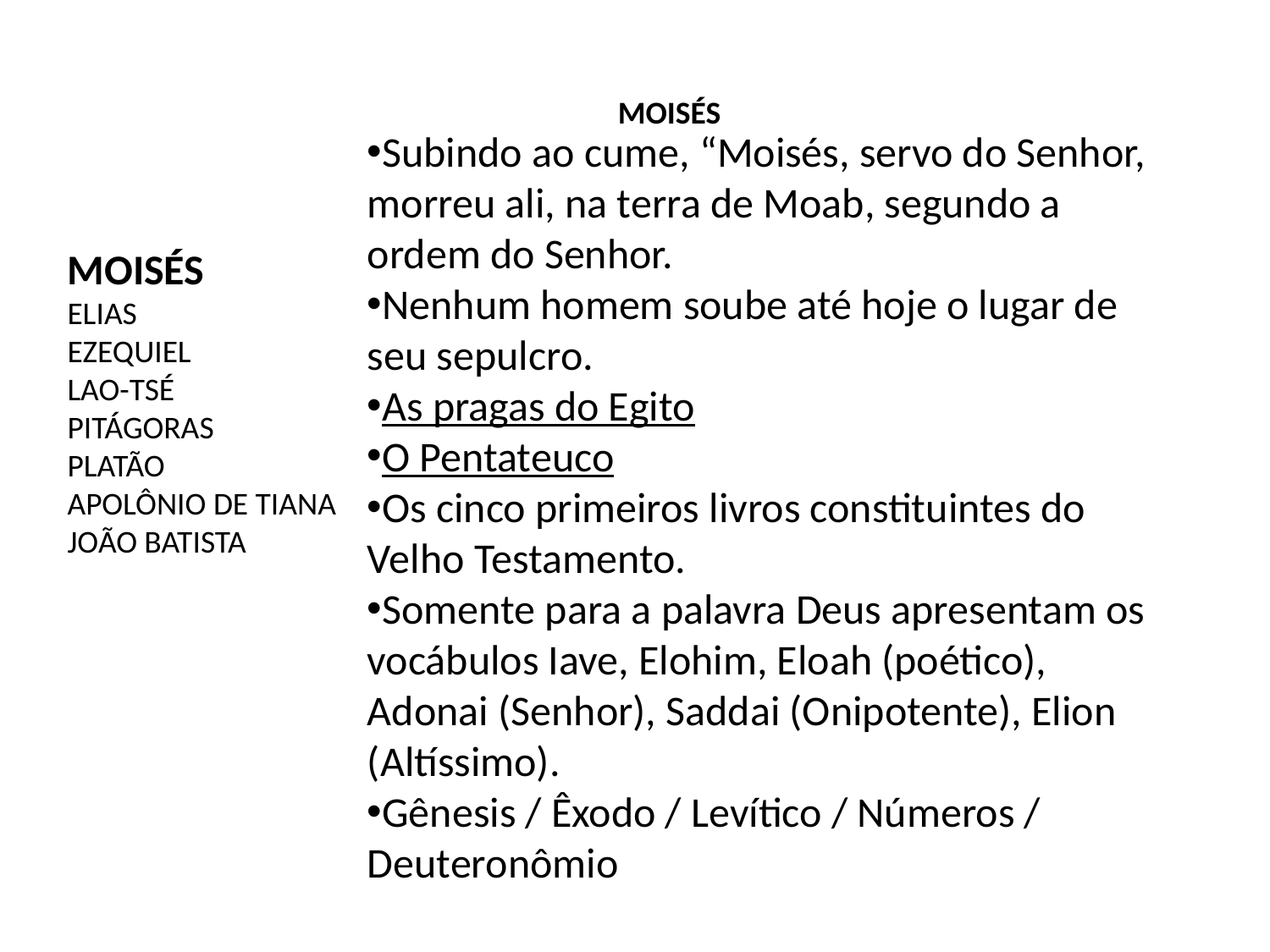

MOISÉS
Subindo ao cume, “Moisés, servo do Senhor, morreu ali, na terra de Moab, segundo a ordem do Senhor.
Nenhum homem soube até hoje o lugar de seu sepulcro.
As pragas do Egito
O Pentateuco
Os cinco primeiros livros constituintes do Velho Testamento.
Somente para a palavra Deus apresentam os vocábulos Iave, Elohim, Eloah (poético), Adonai (Senhor), Saddai (Onipotente), Elion (Altíssimo).
Gênesis / Êxodo / Levítico / Números / Deuteronômio
MOISÉS
ELIAS
EZEQUIEL
LAO-TSÉ
PITÁGORAS
PLATÃO
APOLÔNIO DE TIANA
JOÃO BATISTA